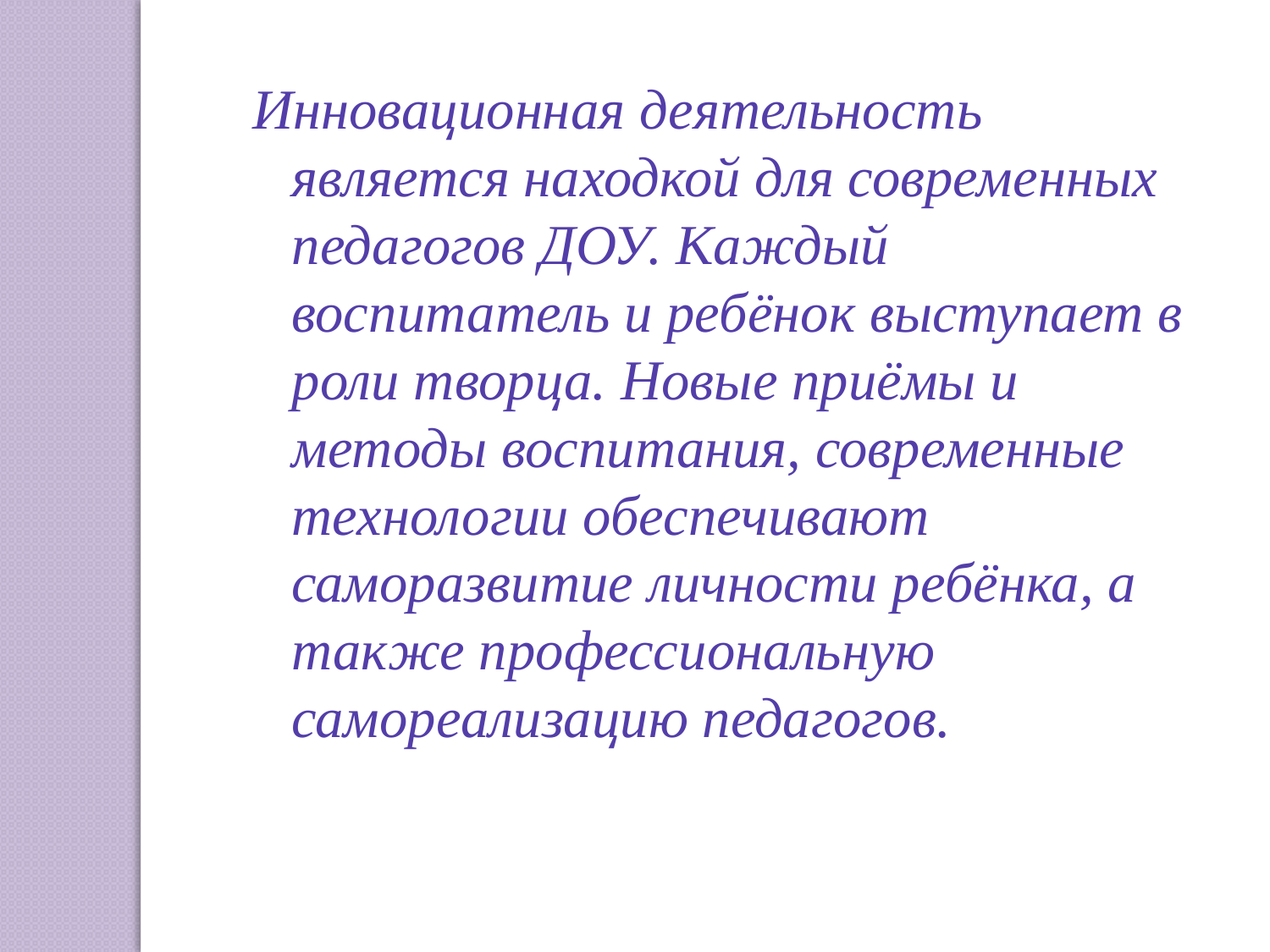

Инновационная деятельность является находкой для современных педагогов ДОУ. Каждый воспитатель и ребёнок выступает в роли творца. Новые приёмы и методы воспитания, современные технологии обеспечивают саморазвитие личности ребёнка, а также профессиональную самореализацию педагогов.